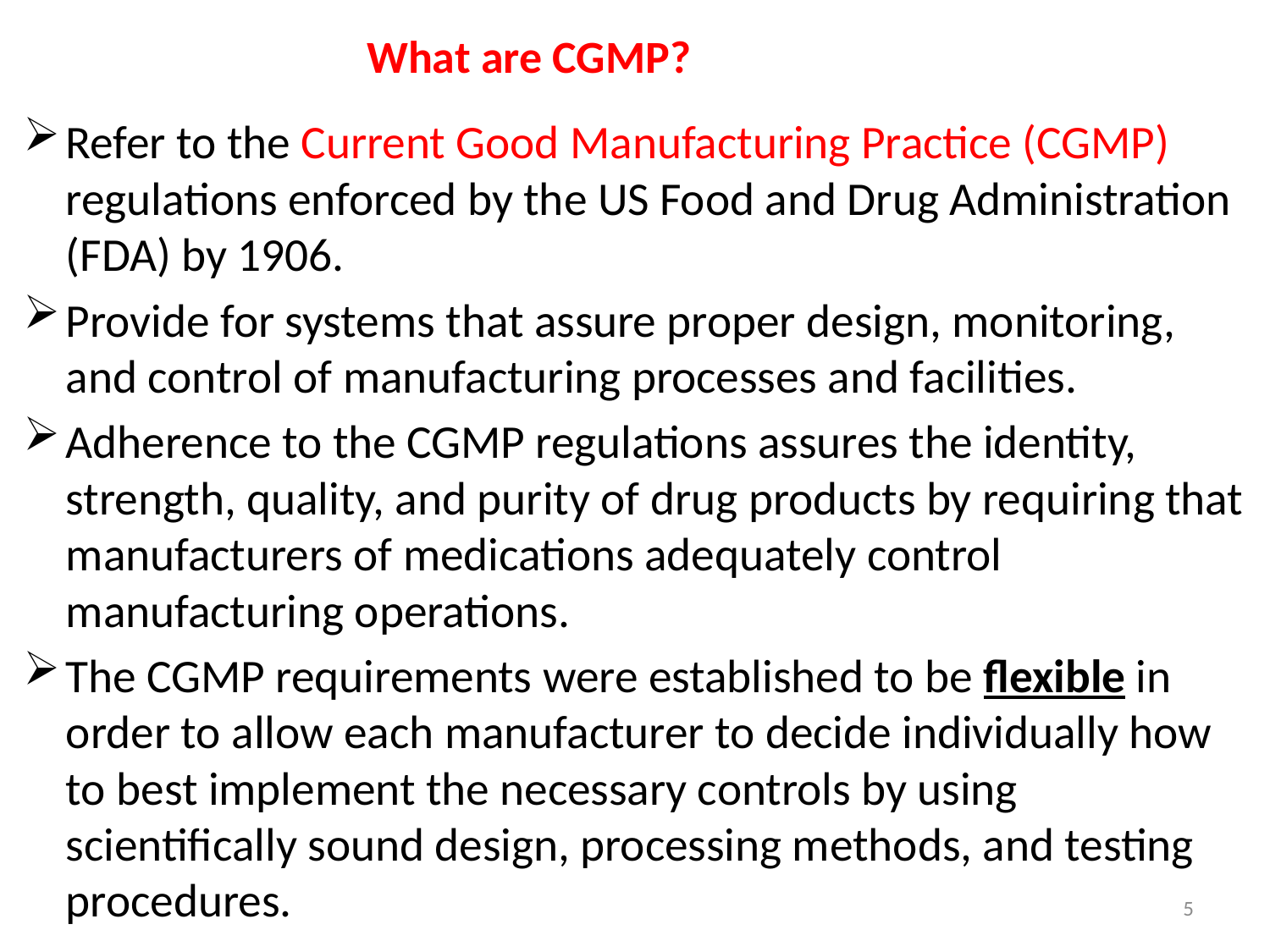

# What are CGMP?
Refer to the Current Good Manufacturing Practice (CGMP) regulations enforced by the US Food and Drug Administration (FDA) by 1906.
Provide for systems that assure proper design, monitoring, and control of manufacturing processes and facilities.
Adherence to the CGMP regulations assures the identity, strength, quality, and purity of drug products by requiring that manufacturers of medications adequately control manufacturing operations.
The CGMP requirements were established to be flexible in order to allow each manufacturer to decide individually how to best implement the necessary controls by using scientifically sound design, processing methods, and testing procedures.
5